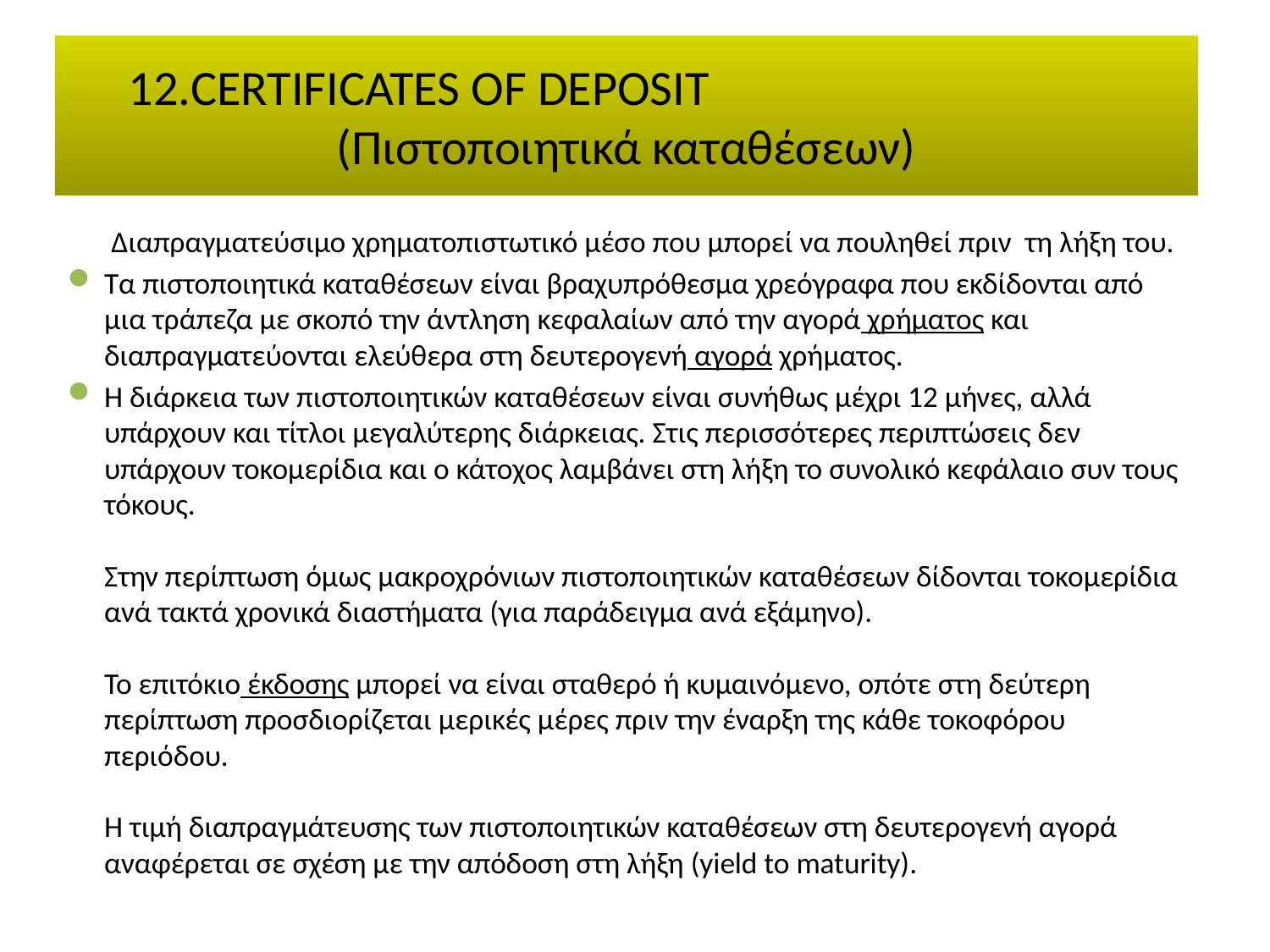

# 12.CERTIFICATES OF DEPOSIT                                      (Πιστοποιητικά καταθέσεων)
	 Διαπραγματεύσιμο χρηματοπιστωτικό μέσο που μπορεί να πουληθεί πριν  τη λήξη του.
Τα πιστοποιητικά καταθέσεων είναι βραχυπρόθεσμα χρεόγραφα που εκδίδονται από μια τράπεζα με σκοπό την άντληση κεφαλαίων από την αγορά χρήματος και διαπραγματεύονται ελεύθερα στη δευτερογενή αγορά χρήματος.
Η διάρκεια των πιστοποιητικών καταθέσεων είναι συνήθως μέχρι 12 μήνες, αλλά υπάρχουν και τίτλοι μεγαλύτερης διάρκειας. Στις περισσότερες περιπτώσεις δεν υπάρχουν τοκομερίδια και ο κάτοχος λαμβάνει στη λήξη το συνολικό κεφάλαιο συν τους τόκους.
Στην περίπτωση όμως μακροχρόνιων πιστοποιητικών καταθέσεων δίδονται τοκομερίδια ανά τακτά χρονικά διαστήματα (για παράδειγμα ανά εξάμηνο).
Το επιτόκιο έκδοσης μπορεί να είναι σταθερό ή κυμαινόμενο, οπότε στη δεύτερη περίπτωση προσδιορίζεται μερικές μέρες πριν την έναρξη της κάθε τοκοφόρου περιόδου.
Η τιμή διαπραγμάτευσης των πιστοποιητικών καταθέσεων στη δευτερογενή αγορά αναφέρεται σε σχέση με την απόδοση στη λήξη (yield to maturity).